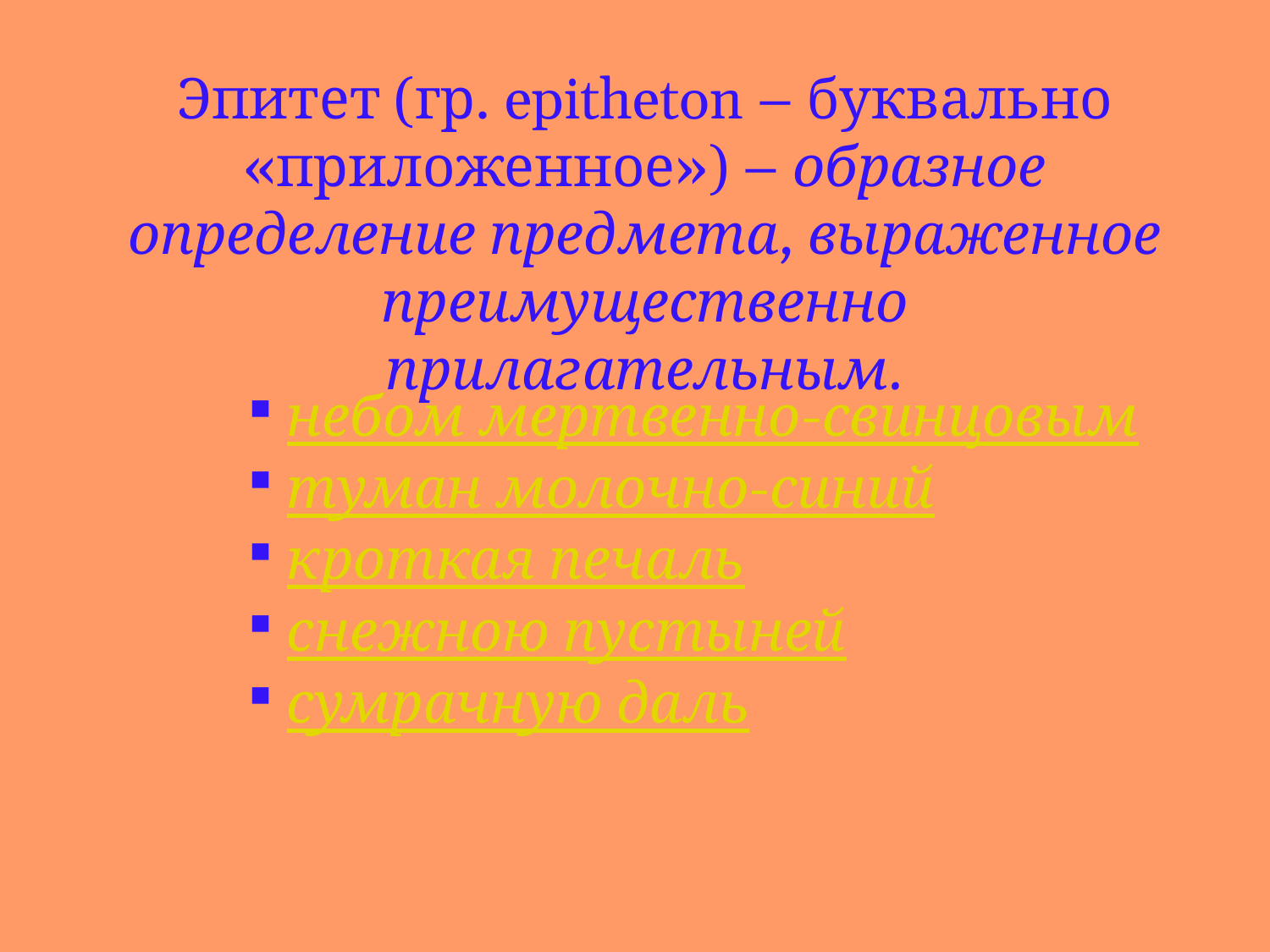

Эпитет (гр. epitheton – буквально «приложенное») – образное определение предмета, выраженное преимущественно прилагательным.
 небом мертвенно-свинцовым
 туман молочно-синий
 кроткая печаль
 снежною пустыней
 сумрачную даль